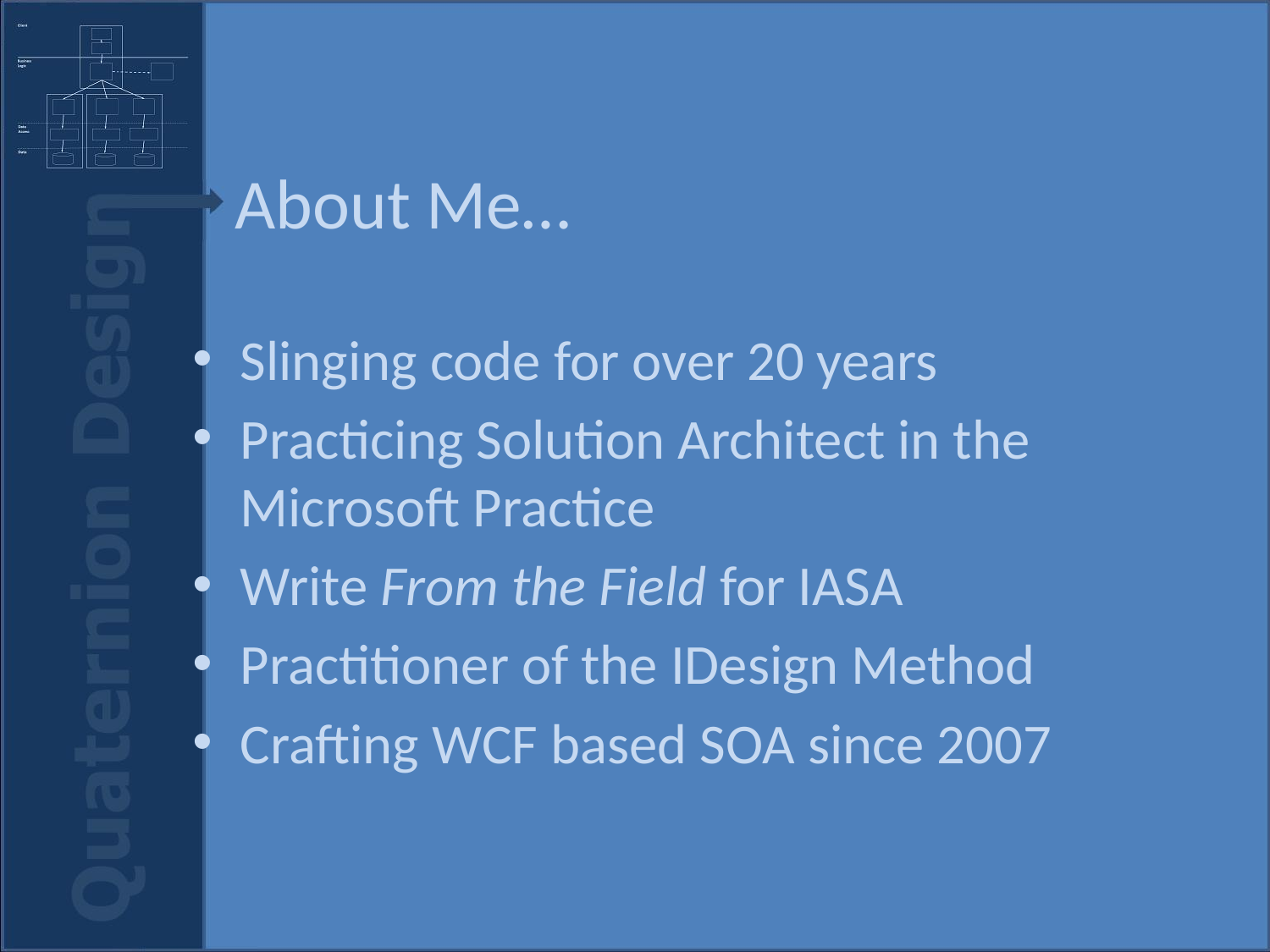

# About Me…
Slinging code for over 20 years
Practicing Solution Architect in the Microsoft Practice
Write From the Field for IASA
Practitioner of the IDesign Method
Crafting WCF based SOA since 2007